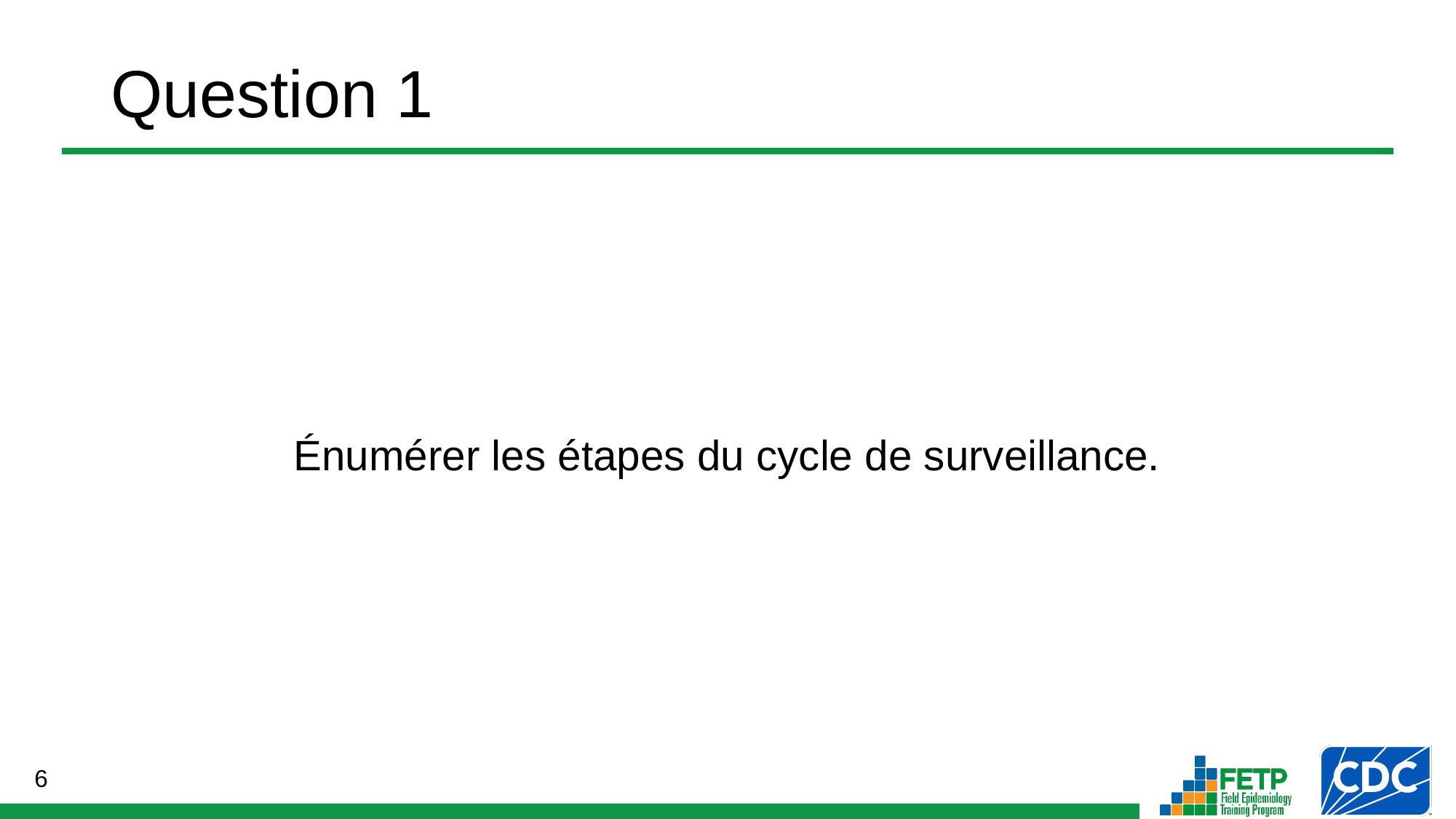

# Question 1
Énumérer les étapes du cycle de surveillance.